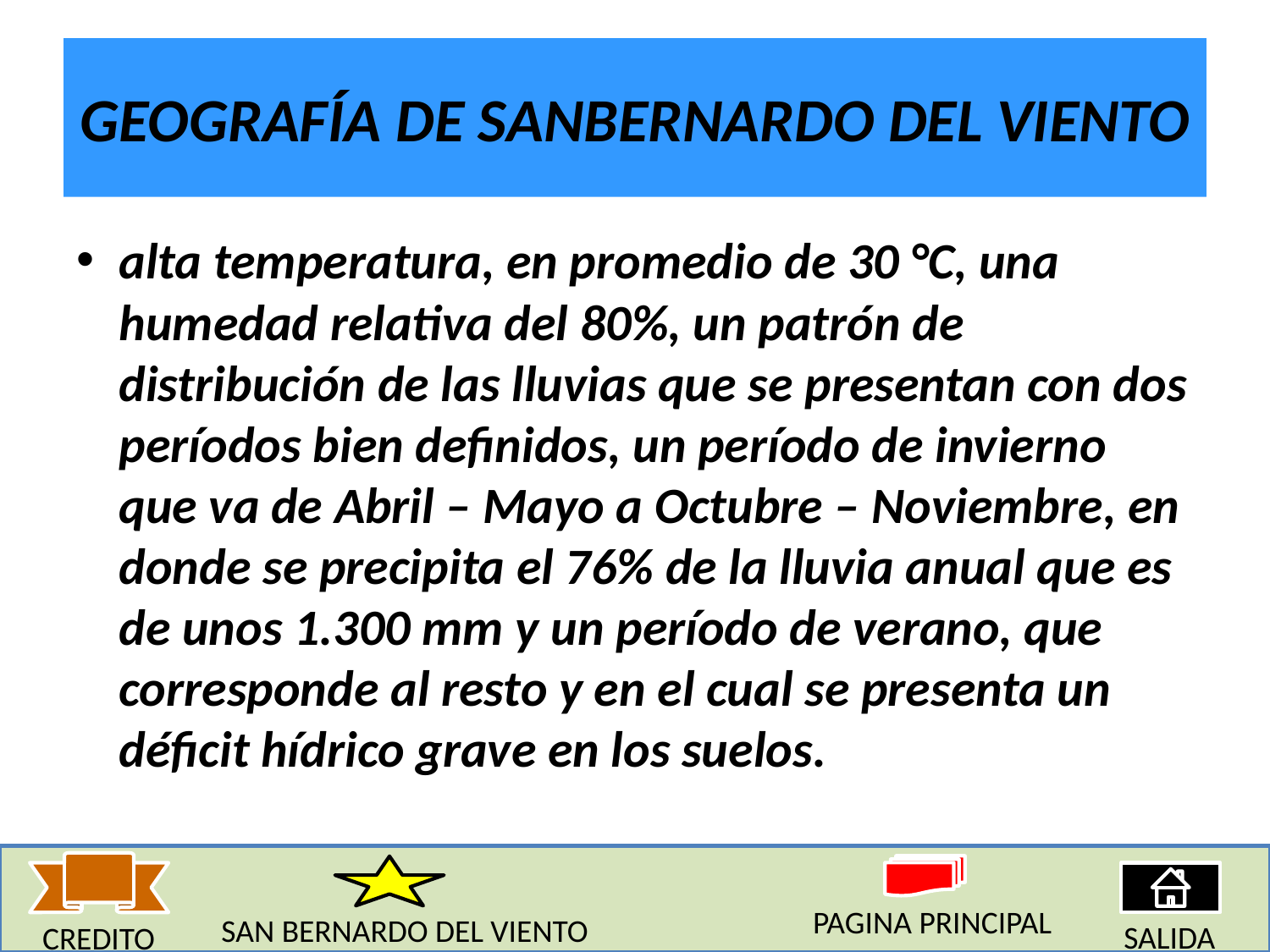

# GEOGRAFÍA DE SANBERNARDO DEL VIENTO
alta temperatura, en promedio de 30 °C, una humedad relativa del 80%, un patrón de distribución de las lluvias que se presentan con dos períodos bien definidos, un período de invierno que va de Abril – Mayo a Octubre – Noviembre, en donde se precipita el 76% de la lluvia anual que es de unos 1.300 mm y un período de verano, que corresponde al resto y en el cual se presenta un déficit hídrico grave en los suelos.

PAGINA PRINCIPAL
SAN BERNARDO DEL VIENTO
SALIDA
CREDITO